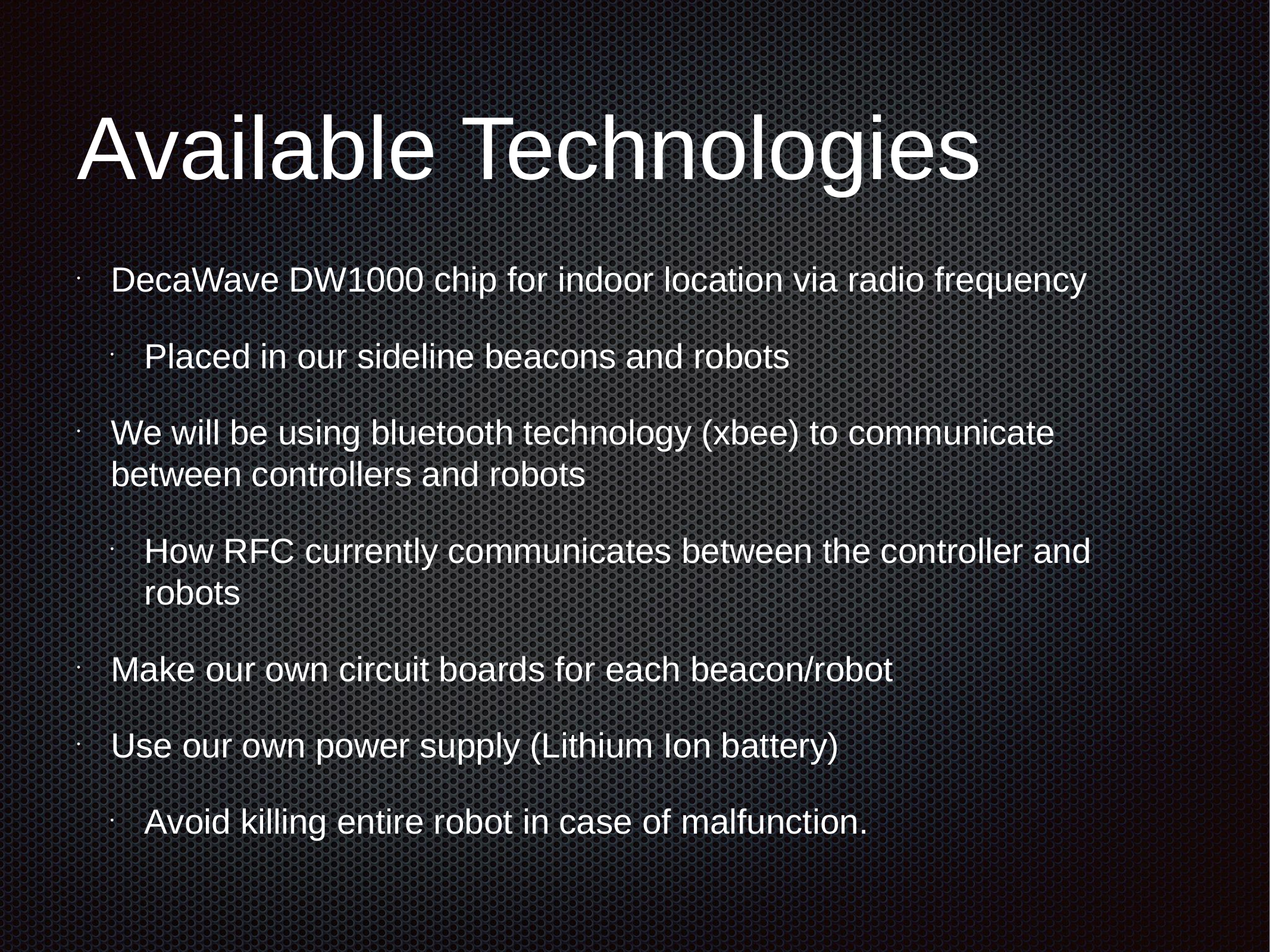

# Available Technologies
DecaWave DW1000 chip for indoor location via radio frequency
Placed in our sideline beacons and robots
We will be using bluetooth technology (xbee) to communicate between controllers and robots
How RFC currently communicates between the controller and robots
Make our own circuit boards for each beacon/robot
Use our own power supply (Lithium Ion battery)
Avoid killing entire robot in case of malfunction.